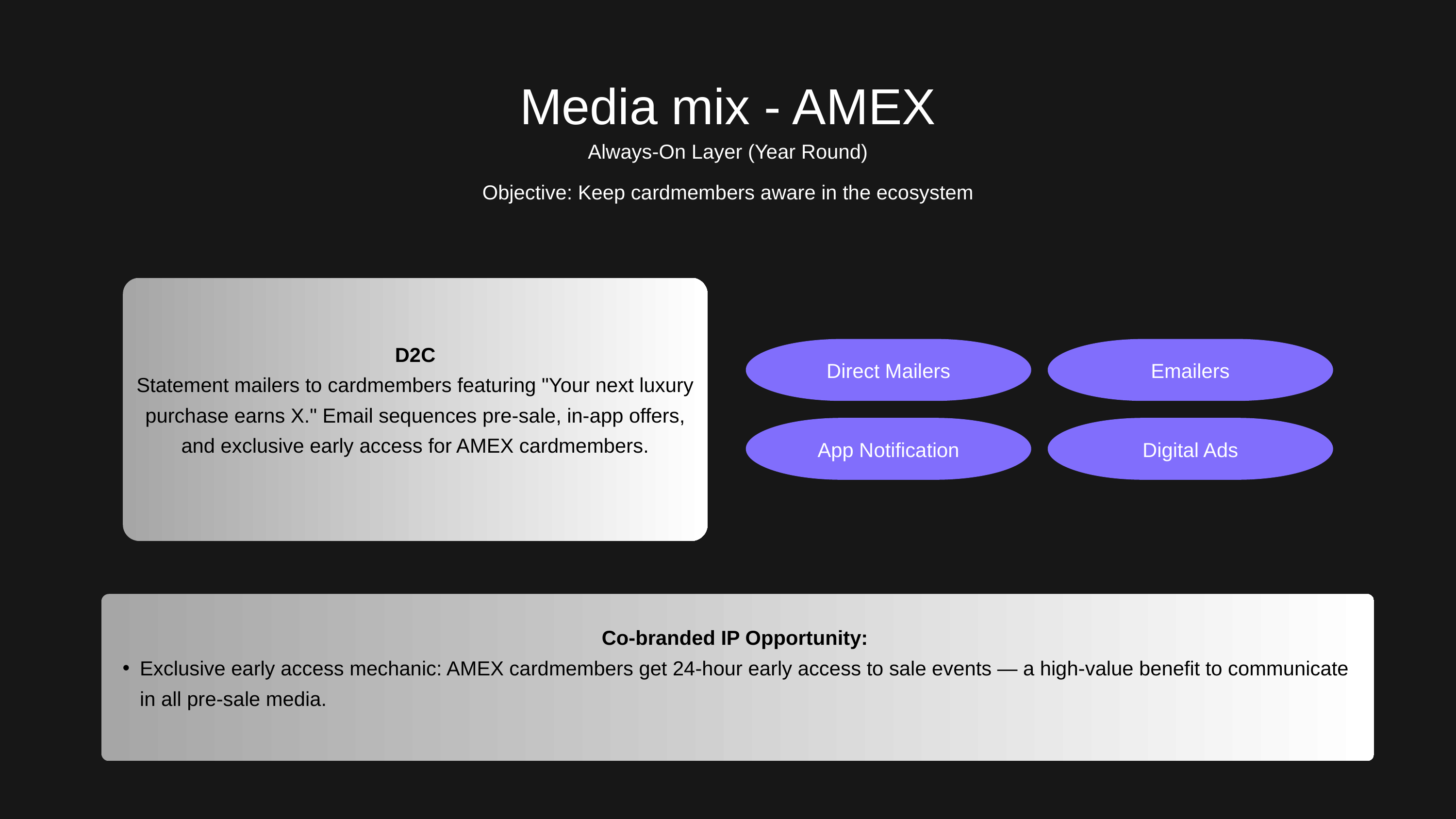

Media mix - AMEX
Always-On Layer (Year Round)

Objective: Keep cardmembers aware in the ecosystem

D2C
Statement mailers to cardmembers featuring "Your next luxury purchase earns X." Email sequences pre-sale, in-app offers, and exclusive early access for AMEX cardmembers.

Direct Mailers

Emailers

App Notification

Digital Ads

Co-branded IP Opportunity:
Exclusive early access mechanic: AMEX cardmembers get 24-hour early access to sale events — a high-value benefit to communicate in all pre-sale media.